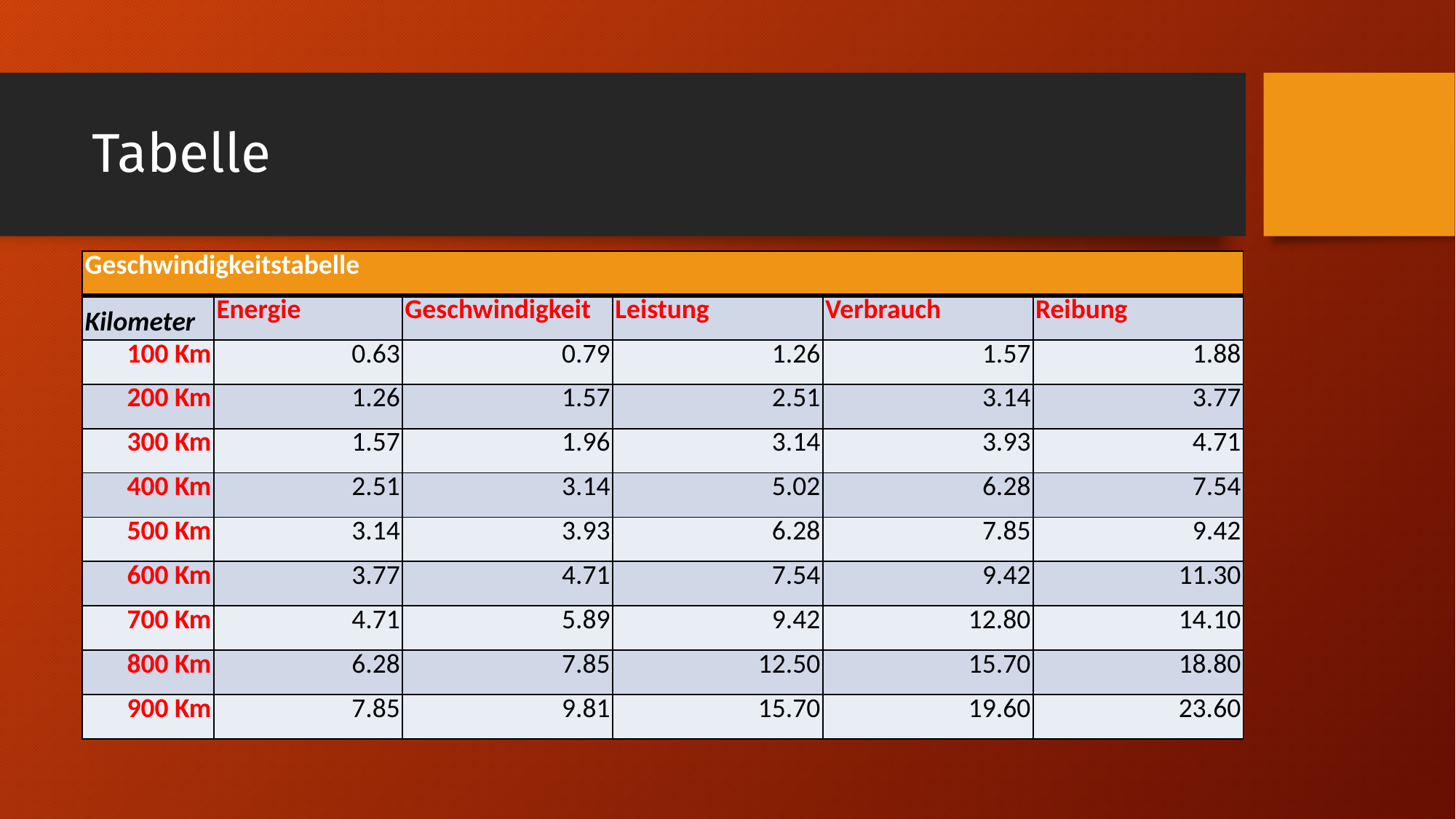

# Tabelle
| Geschwindigkeitstabelle |  |  |  |  |  |
| --- | --- | --- | --- | --- | --- |
| Kilometer | Energie | Geschwindigkeit | Leistung | Verbrauch | Reibung |
| 100 Km | 0.63 | 0.79 | 1.26 | 1.57 | 1.88 |
| 200 Km | 1.26 | 1.57 | 2.51 | 3.14 | 3.77 |
| 300 Km | 1.57 | 1.96 | 3.14 | 3.93 | 4.71 |
| 400 Km | 2.51 | 3.14 | 5.02 | 6.28 | 7.54 |
| 500 Km | 3.14 | 3.93 | 6.28 | 7.85 | 9.42 |
| 600 Km | 3.77 | 4.71 | 7.54 | 9.42 | 11.30 |
| 700 Km | 4.71 | 5.89 | 9.42 | 12.80 | 14.10 |
| 800 Km | 6.28 | 7.85 | 12.50 | 15.70 | 18.80 |
| 900 Km | 7.85 | 9.81 | 15.70 | 19.60 | 23.60 |